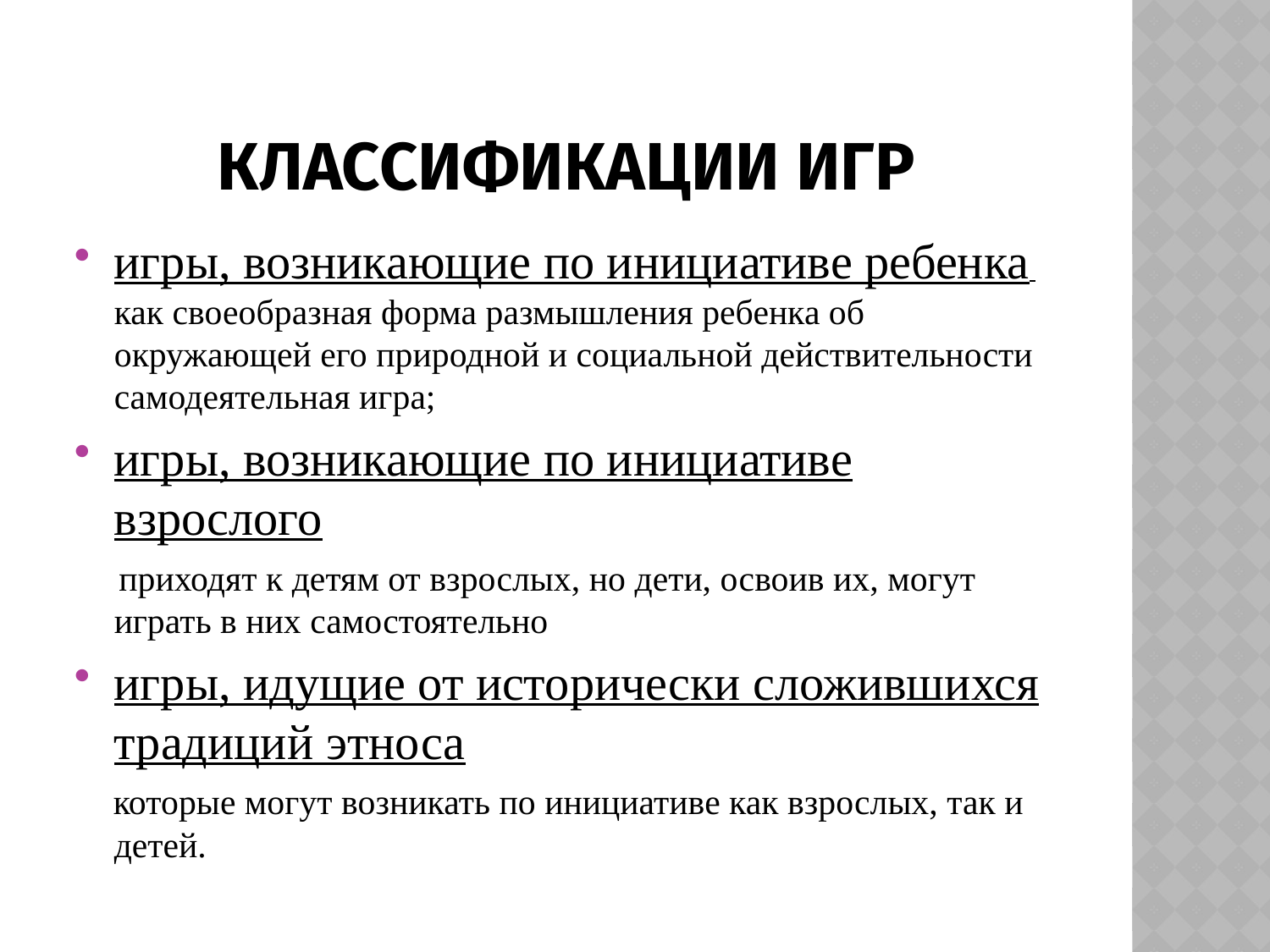

# классификации игр
игры, возникающие по инициативе ребенка  как своеобразная форма размышления ребенка об окружающей его природной и социальной действительности  самодеятельная игра;
игры, возникающие по инициативе взрослого
       приходят к детям от взрослых, но дети, освоив их, могут играть в них самостоятельно
игры, идущие от исторически сложившихся традиций этноса
    которые могут возникать по инициативе как взрослых, так и детей.